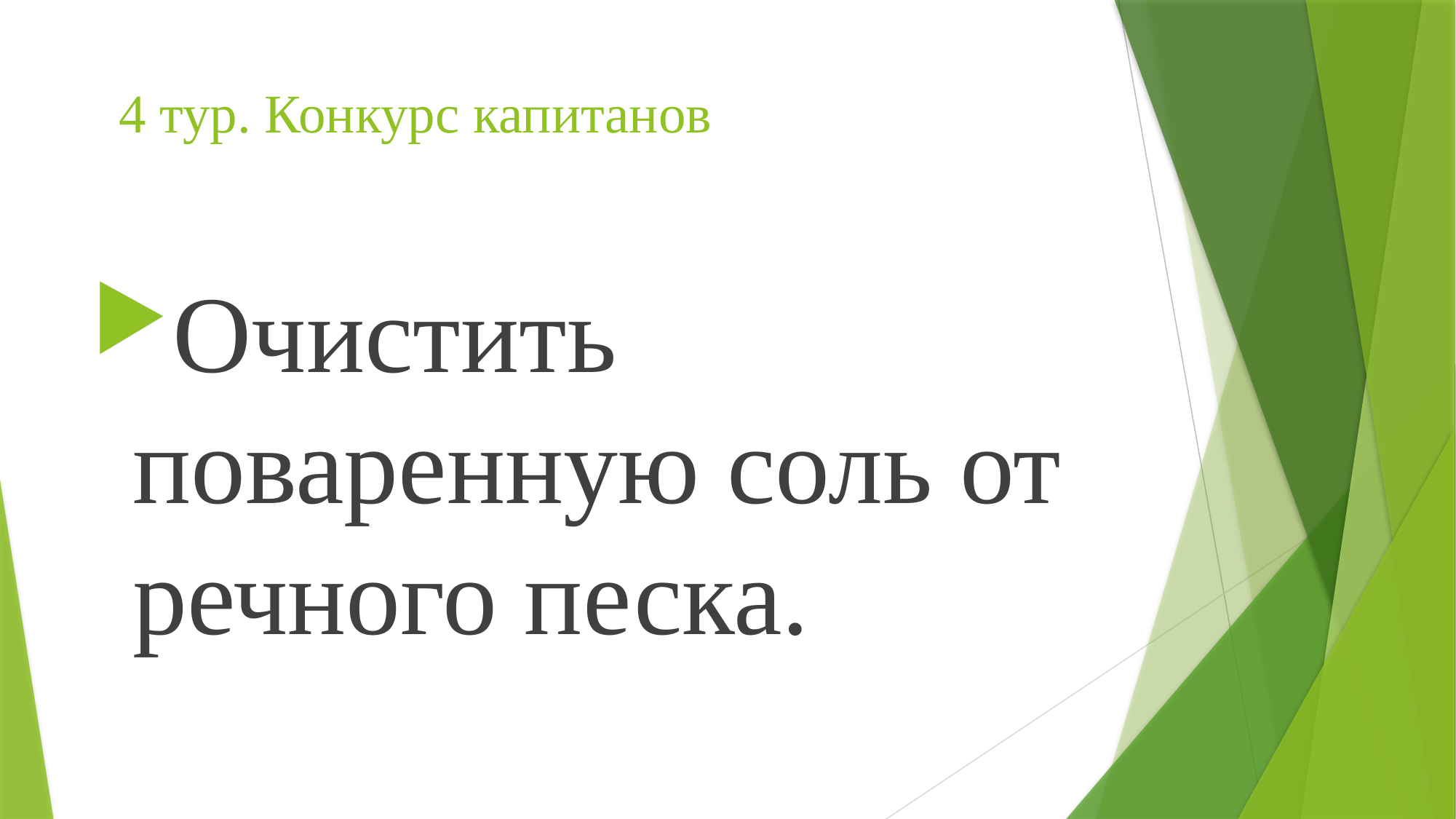

# 4 тур. Конкурс капитанов
Очистить поваренную соль от речного песка.